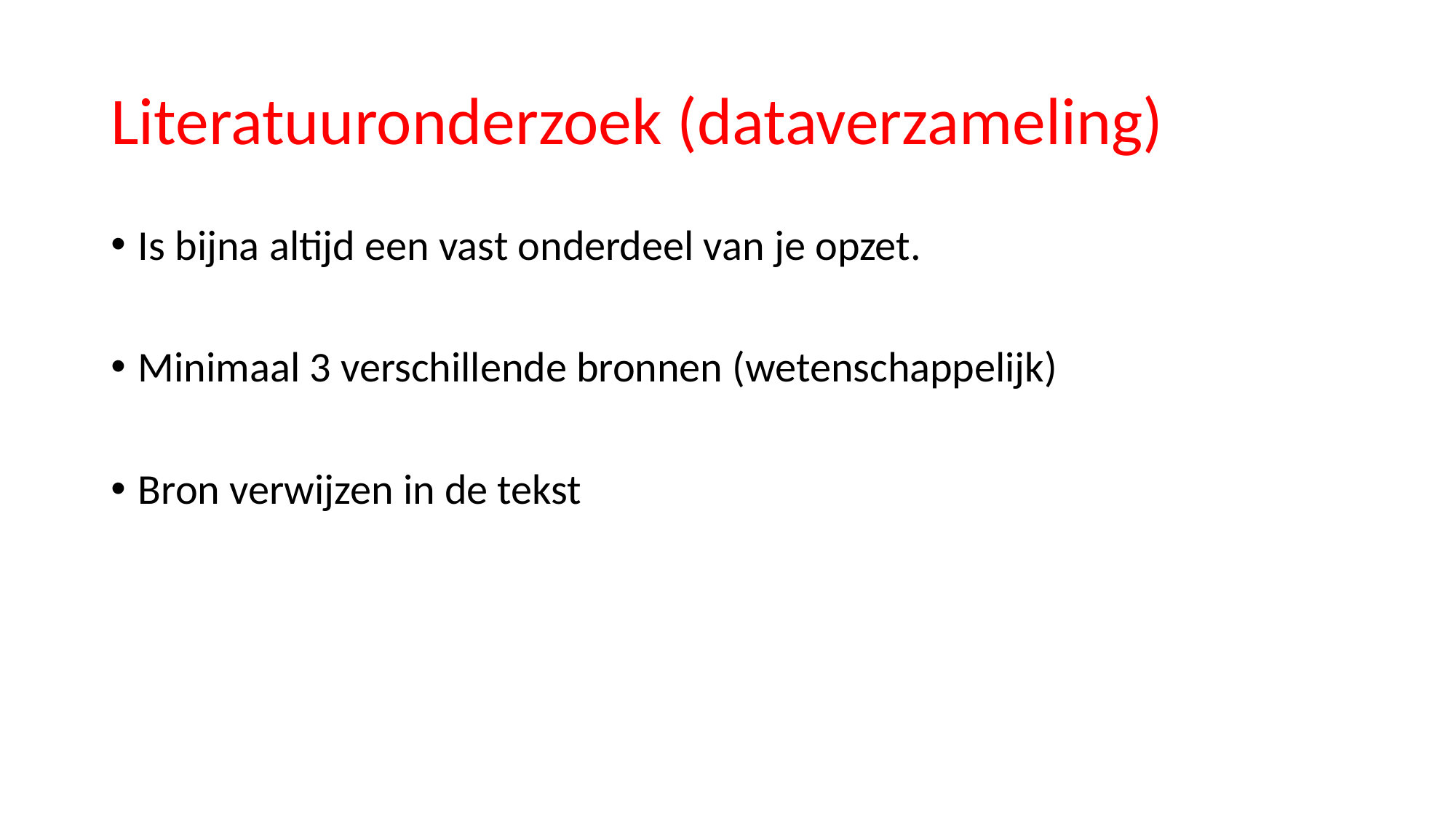

# Literatuuronderzoek (dataverzameling)
Is bijna altijd een vast onderdeel van je opzet.

Minimaal 3 verschillende bronnen (wetenschappelijk)

Bron verwijzen in de tekst